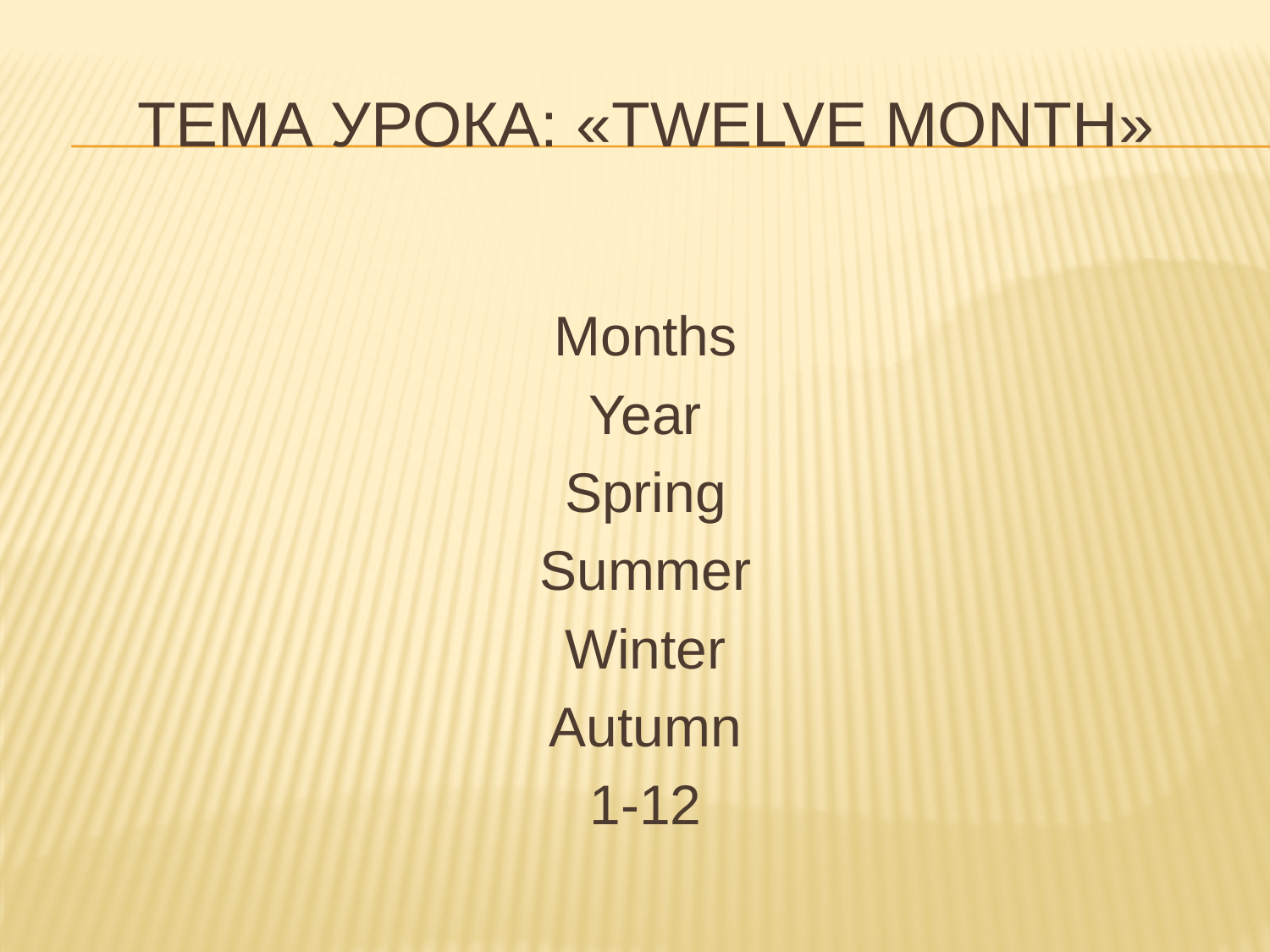

# Тема урока: «TWELVE MONTH»

Months
Year
Spring
Summer
Winter
Autumn
1-12